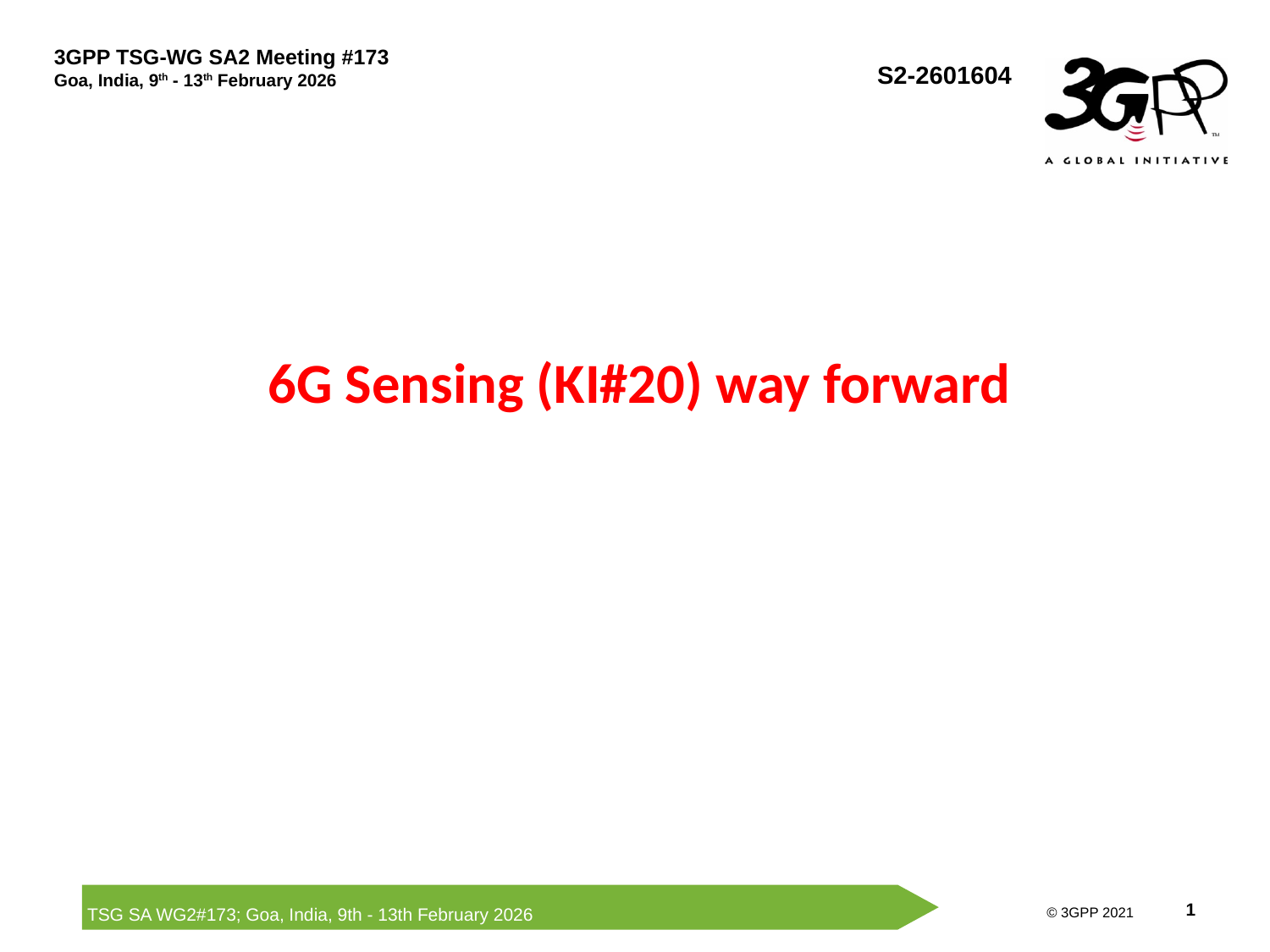

S2-2601604
# 6G Sensing (KI#20) way forward